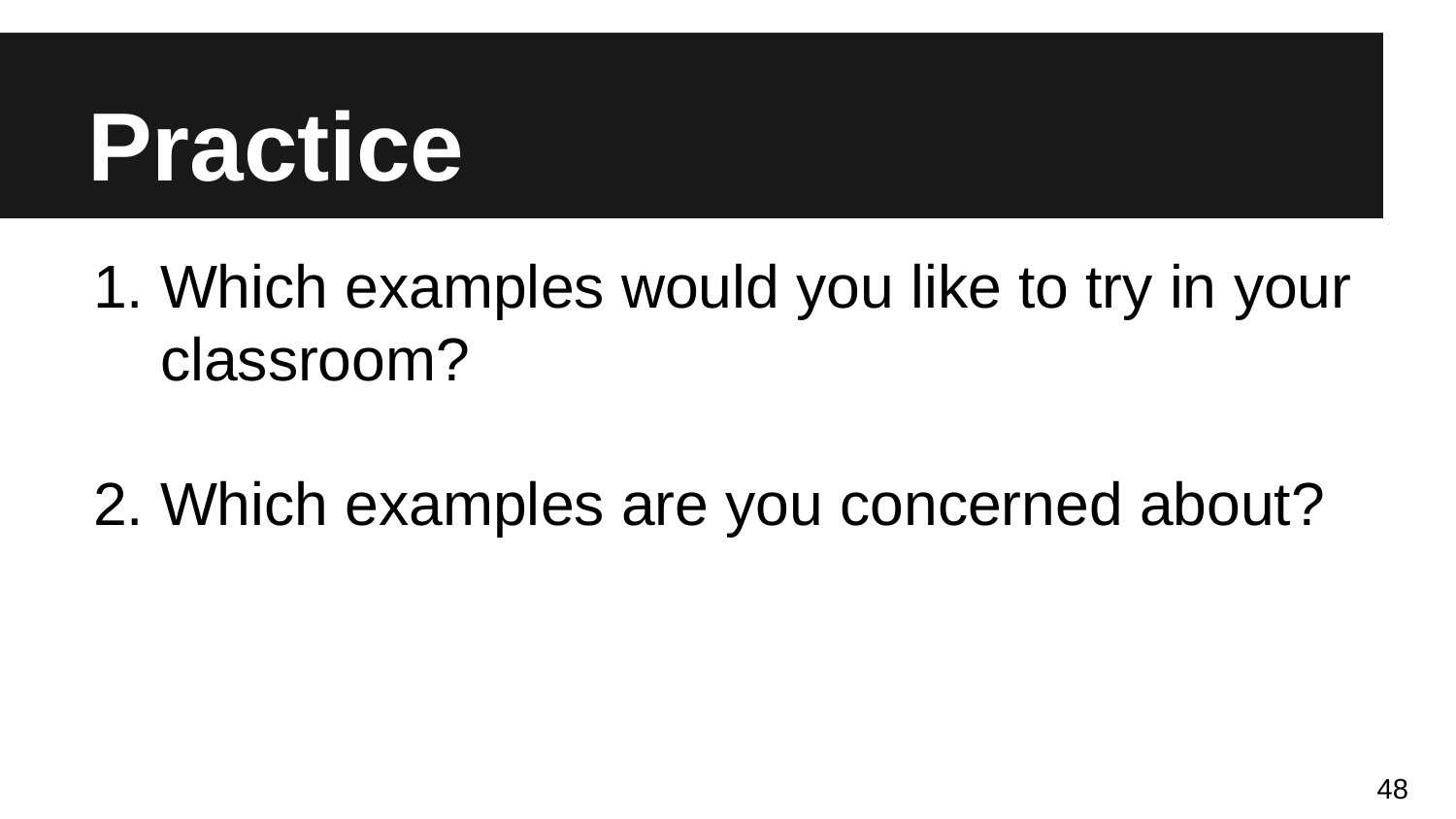

# Practice
Which examples would you like to try in your classroom?

Which examples are you concerned about?
48